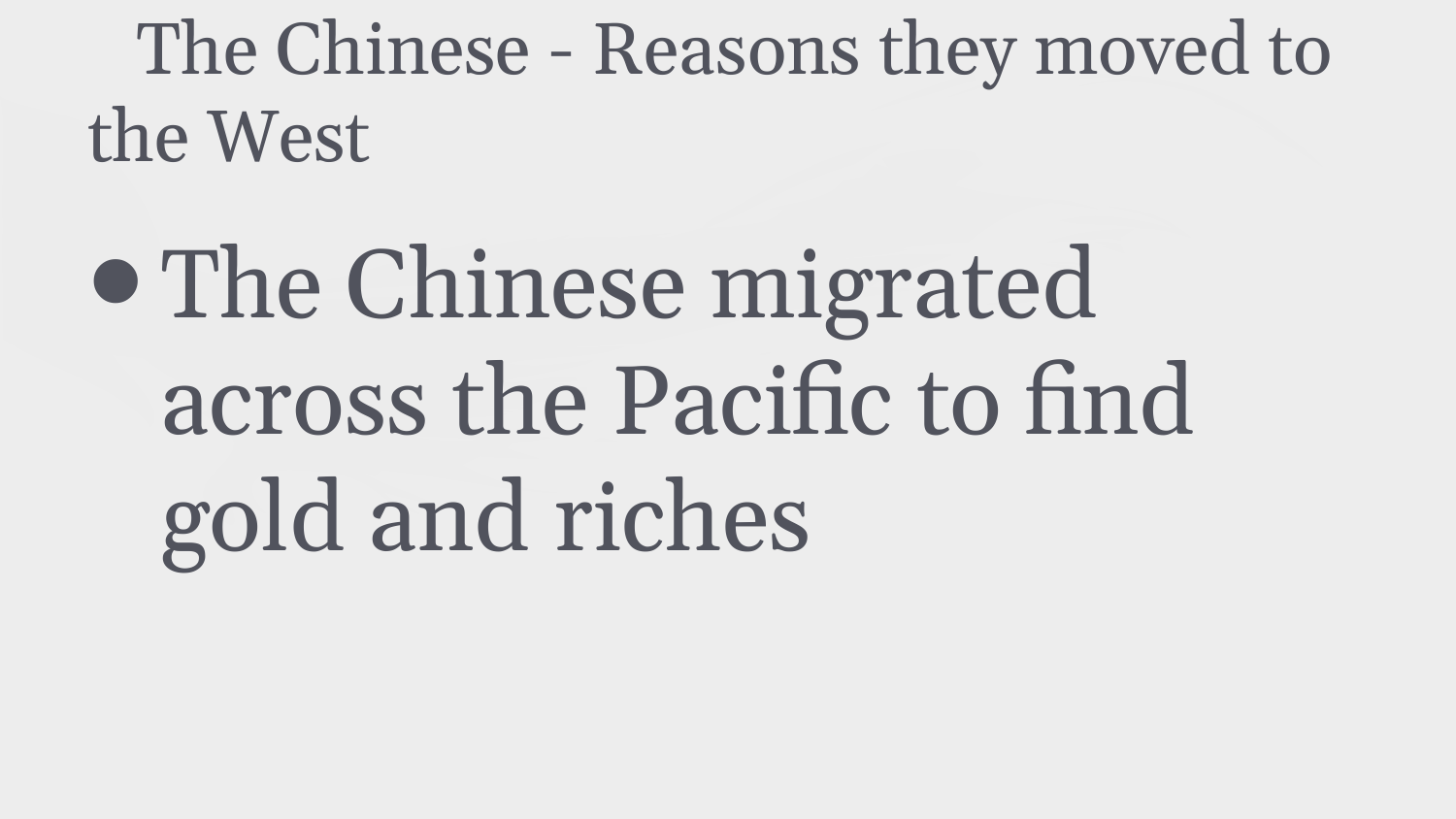

# The Chinese - Reasons they moved to the West
The Chinese migrated across the Pacific to find gold and riches